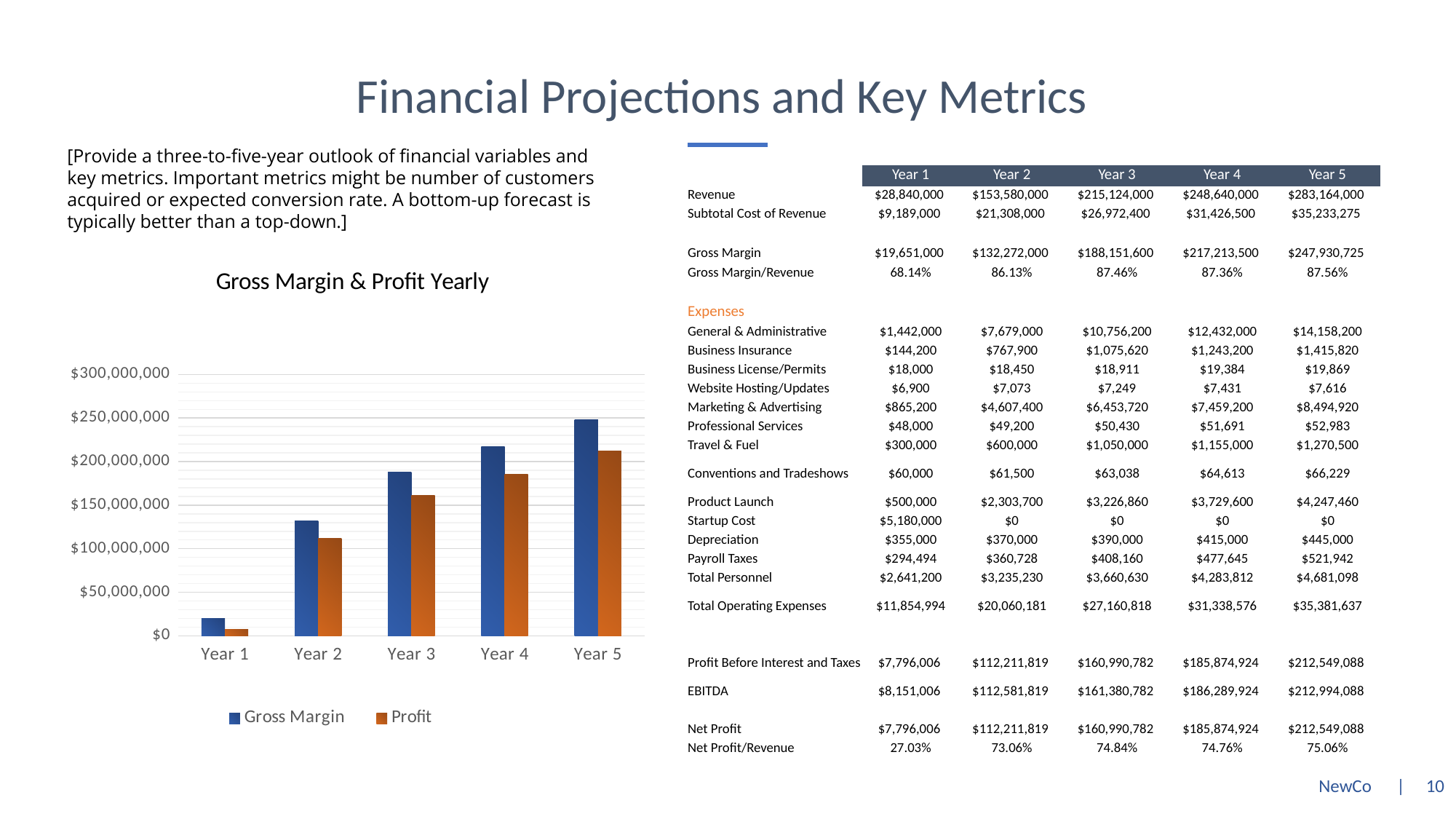

Financial Projections and Key Metrics
[Provide a three-to-five-year outlook of financial variables and key metrics. Important metrics might be number of customers acquired or expected conversion rate. A bottom-up forecast is typically better than a top-down.]
|  | Year 1 | Year 2 | Year 3 | Year 4 | Year 5 |
| --- | --- | --- | --- | --- | --- |
| Revenue | $28,840,000 | $153,580,000 | $215,124,000 | $248,640,000 | $283,164,000 |
| Subtotal Cost of Revenue | $9,189,000 | $21,308,000 | $26,972,400 | $31,426,500 | $35,233,275 |
|  |  |  |  |  |  |
| Gross Margin | $19,651,000 | $132,272,000 | $188,151,600 | $217,213,500 | $247,930,725 |
| Gross Margin/Revenue | 68.14% | 86.13% | 87.46% | 87.36% | 87.56% |
|  |  |  |  |  |  |
| Expenses |  |  |  |  |  |
| General & Administrative | $1,442,000 | $7,679,000 | $10,756,200 | $12,432,000 | $14,158,200 |
| Business Insurance | $144,200 | $767,900 | $1,075,620 | $1,243,200 | $1,415,820 |
| Business License/Permits | $18,000 | $18,450 | $18,911 | $19,384 | $19,869 |
| Website Hosting/Updates | $6,900 | $7,073 | $7,249 | $7,431 | $7,616 |
| Marketing & Advertising | $865,200 | $4,607,400 | $6,453,720 | $7,459,200 | $8,494,920 |
| Professional Services | $48,000 | $49,200 | $50,430 | $51,691 | $52,983 |
| Travel & Fuel | $300,000 | $600,000 | $1,050,000 | $1,155,000 | $1,270,500 |
| Conventions and Tradeshows | $60,000 | $61,500 | $63,038 | $64,613 | $66,229 |
| Product Launch | $500,000 | $2,303,700 | $3,226,860 | $3,729,600 | $4,247,460 |
| Startup Cost | $5,180,000 | $0 | $0 | $0 | $0 |
| Depreciation | $355,000 | $370,000 | $390,000 | $415,000 | $445,000 |
| Payroll Taxes | $294,494 | $360,728 | $408,160 | $477,645 | $521,942 |
| Total Personnel | $2,641,200 | $3,235,230 | $3,660,630 | $4,283,812 | $4,681,098 |
| Total Operating Expenses | $11,854,994 | $20,060,181 | $27,160,818 | $31,338,576 | $35,381,637 |
|  |  |  |  |  |  |
| Profit Before Interest and Taxes | $7,796,006 | $112,211,819 | $160,990,782 | $185,874,924 | $212,549,088 |
| EBITDA | $8,151,006 | $112,581,819 | $161,380,782 | $186,289,924 | $212,994,088 |
|  |  |  |  |  |  |
| Net Profit | $7,796,006 | $112,211,819 | $160,990,782 | $185,874,924 | $212,549,088 |
| Net Profit/Revenue | 27.03% | 73.06% | 74.84% | 74.76% | 75.06% |

### Chart: Gross Margin & Profit Yearly

| Category |  |  |
|---|---|---|
| Year 1 | 19651000.0 | 7796006.199999999 |
| Year 2 | 132272000.0 | 112211819.355 |
| Year 3 | 188151600.0 | 160990781.89257 |
| Year 4 | 217213500.0 | 185874924.3544367 |
| Year 5 | 247930724.99999994 | 212549088.15238523 |
NewCo      |     10